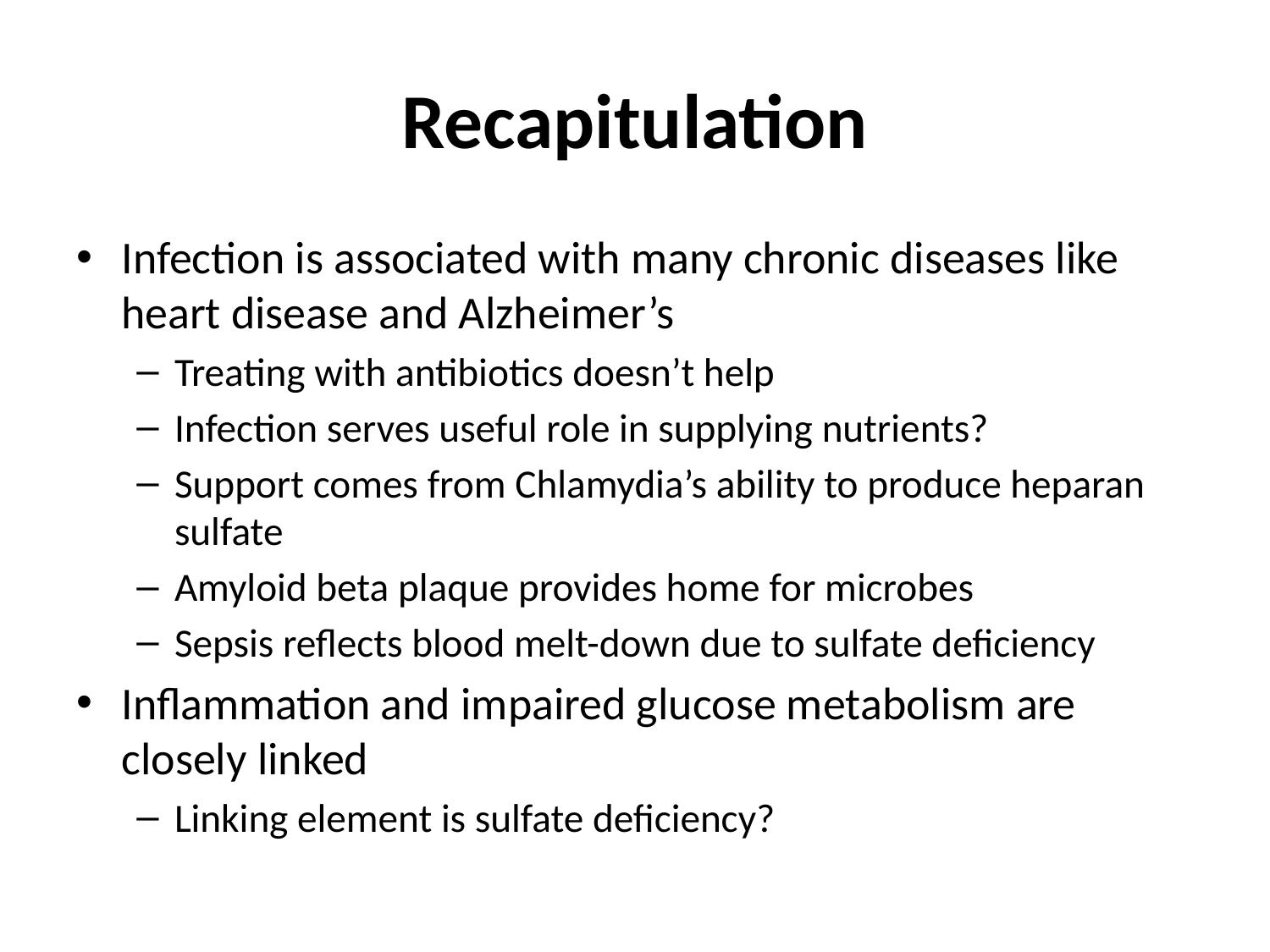

# Recapitulation
Infection is associated with many chronic diseases like heart disease and Alzheimer’s
Treating with antibiotics doesn’t help
Infection serves useful role in supplying nutrients?
Support comes from Chlamydia’s ability to produce heparan sulfate
Amyloid beta plaque provides home for microbes
Sepsis reflects blood melt-down due to sulfate deficiency
Inflammation and impaired glucose metabolism are closely linked
Linking element is sulfate deficiency?